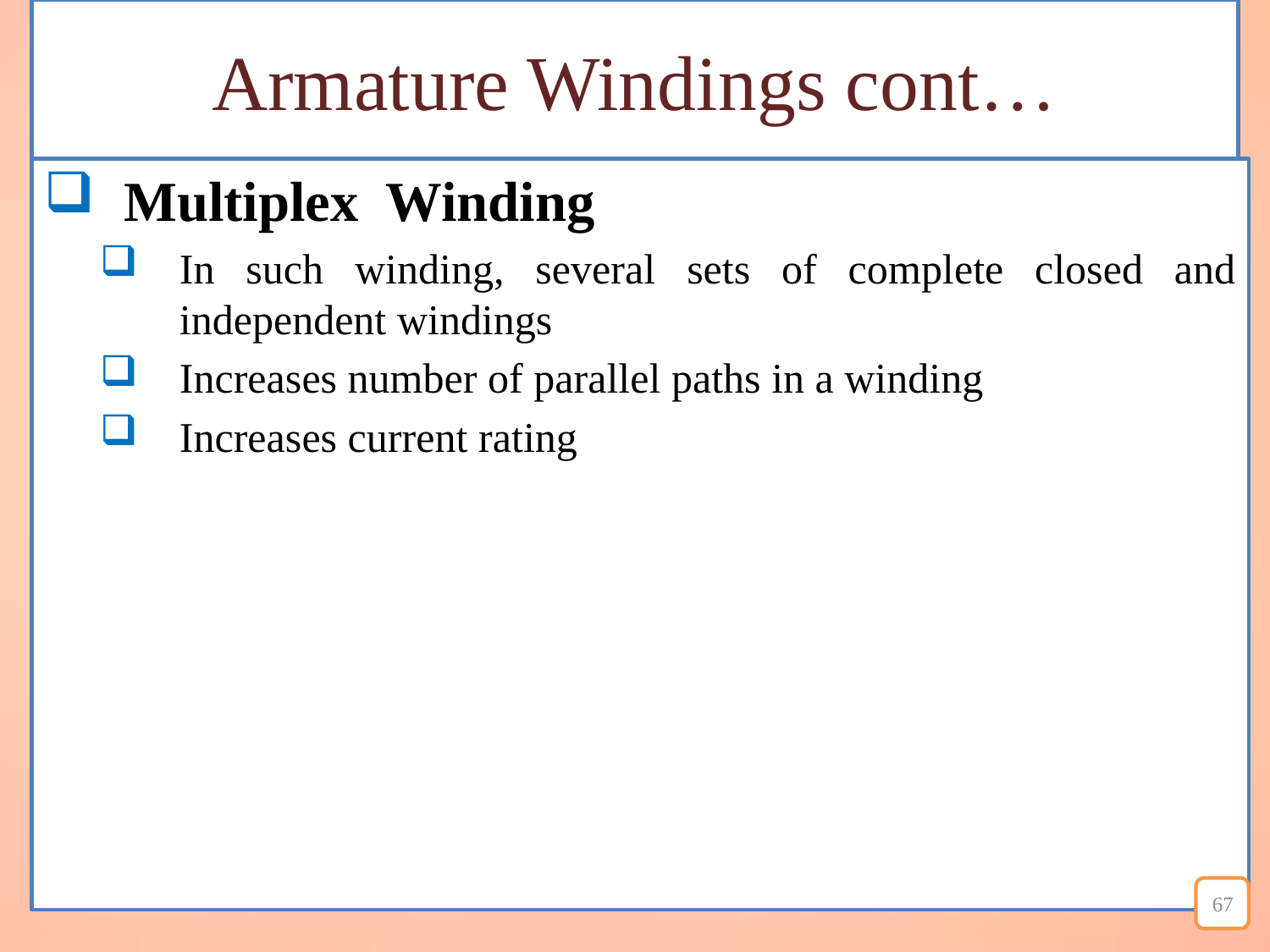

# Armature Windings cont…
Multiplex  Winding
In such winding, several sets of complete closed and independent windings
Increases number of parallel paths in a winding
Increases current rating

67